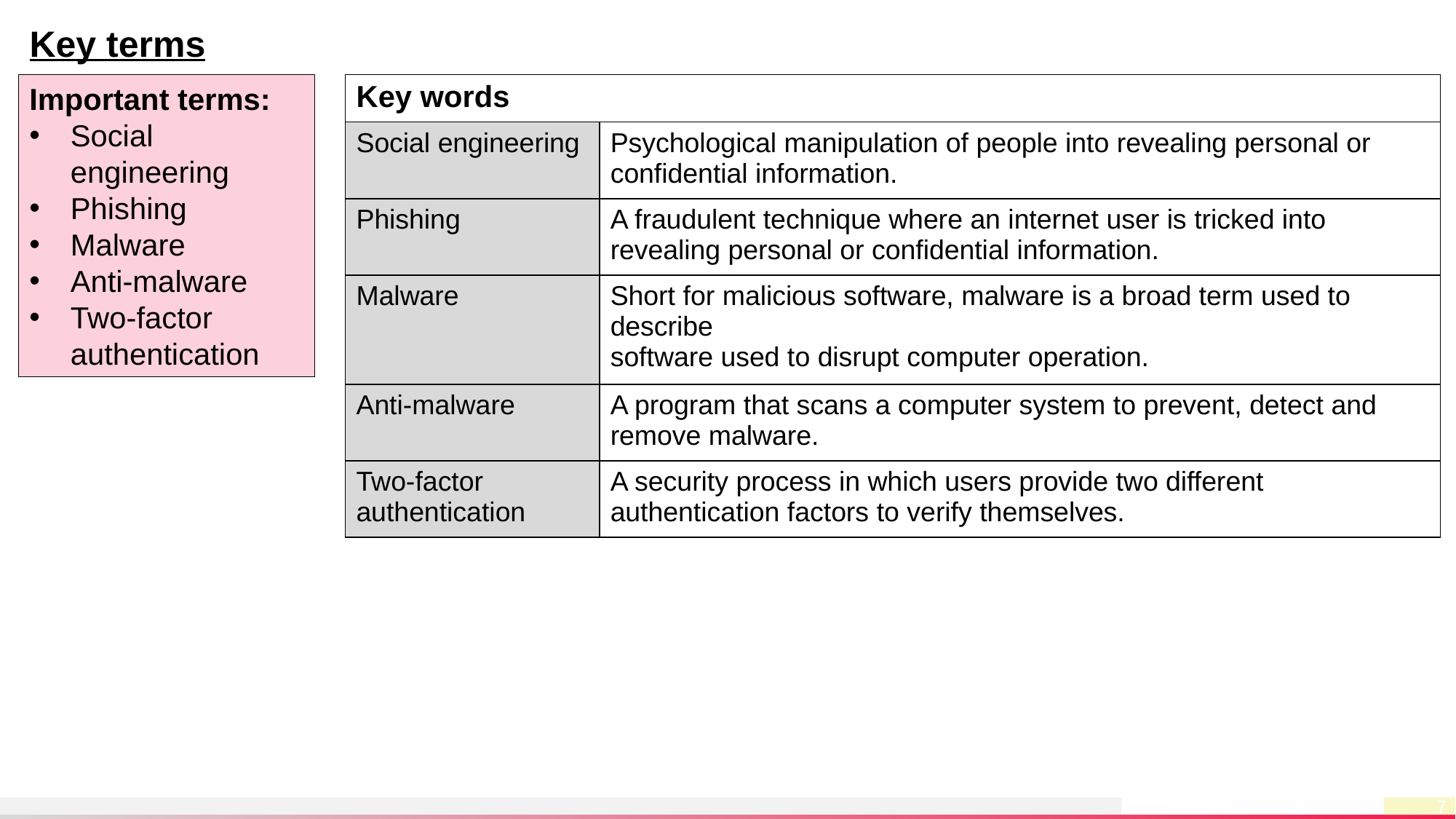

Key terms
Important terms:
Social engineering
Phishing
Malware
Anti-malware
Two-factor authentication
| Key words |  |
| --- | --- |
| Social engineering | Psychological manipulation of people into revealing personal or confidential information. |
| Phishing | A fraudulent technique where an internet user is tricked into revealing personal or confidential information. |
| Malware | Short for malicious software, malware is a broad term used to describe software used to disrupt computer operation. |
| Anti-malware | A program that scans a computer system to prevent, detect and remove malware. |
| Two-factor authentication | A security process in which users provide two different authentication factors to verify themselves. |
7